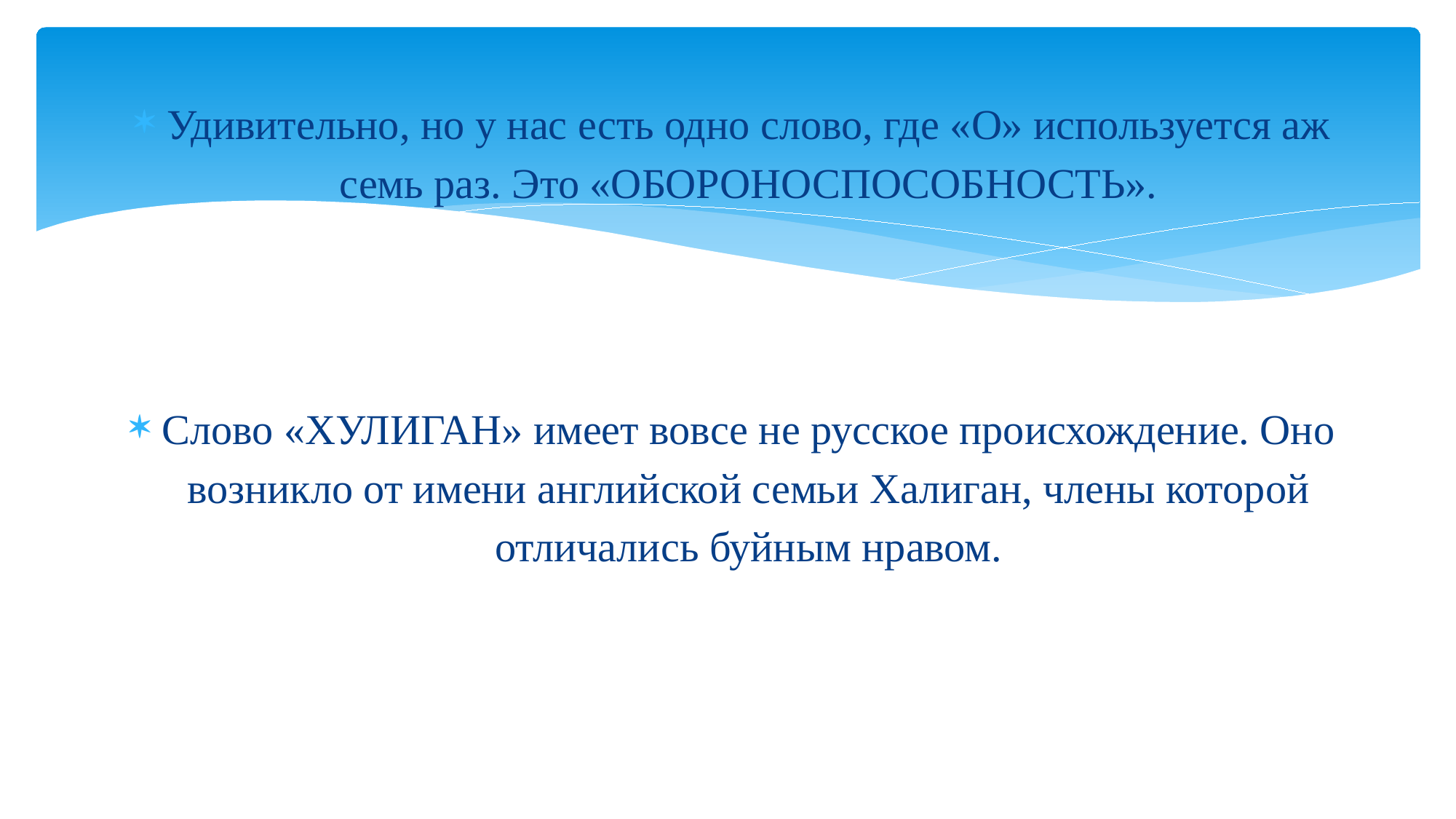

Удивительно, но у нас есть одно слово, где «О» используется аж семь раз. Это «ОБОРОНОСПОСОБНОСТЬ».

Слово «ХУЛИГАН» имеет вовсе не русское происхождение. Оно возникло от имени английской семьи Халиган, члены которой отличались буйным нравом.